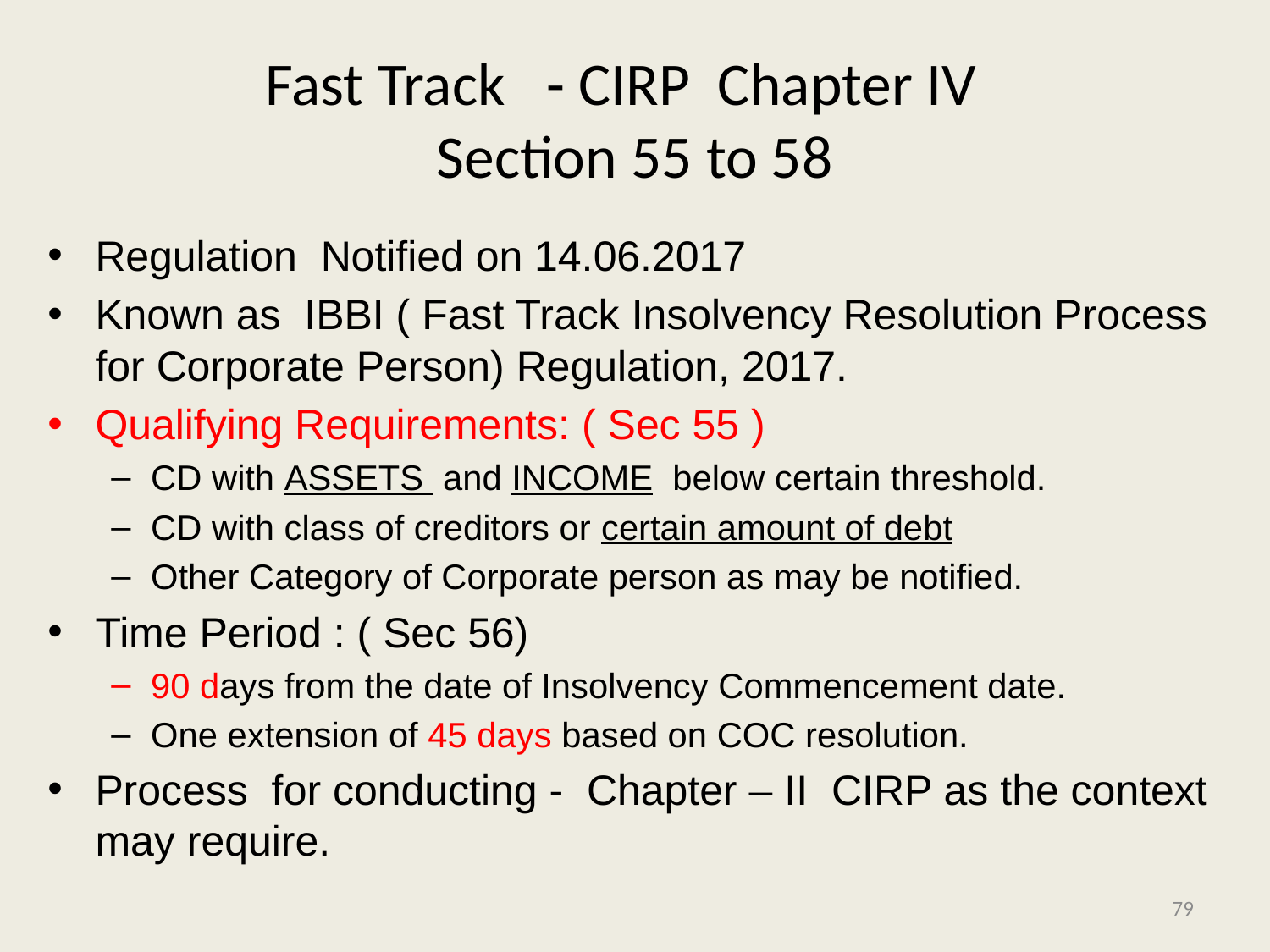

# Fast Track   - CIRP  Chapter IV Section 55 to 58
Regulation  Notified on 14.06.2017
Known as  IBBI ( Fast Track Insolvency Resolution Process for Corporate Person) Regulation, 2017.
Qualifying Requirements: ( Sec 55 )
CD with ASSETS  and INCOME  below certain threshold.
CD with class of creditors or certain amount of debt
Other Category of Corporate person as may be notified.
Time Period : ( Sec 56)
90 days from the date of Insolvency Commencement date.
One extension of 45 days based on COC resolution.
Process  for conducting -  Chapter – II  CIRP as the context may require.
79